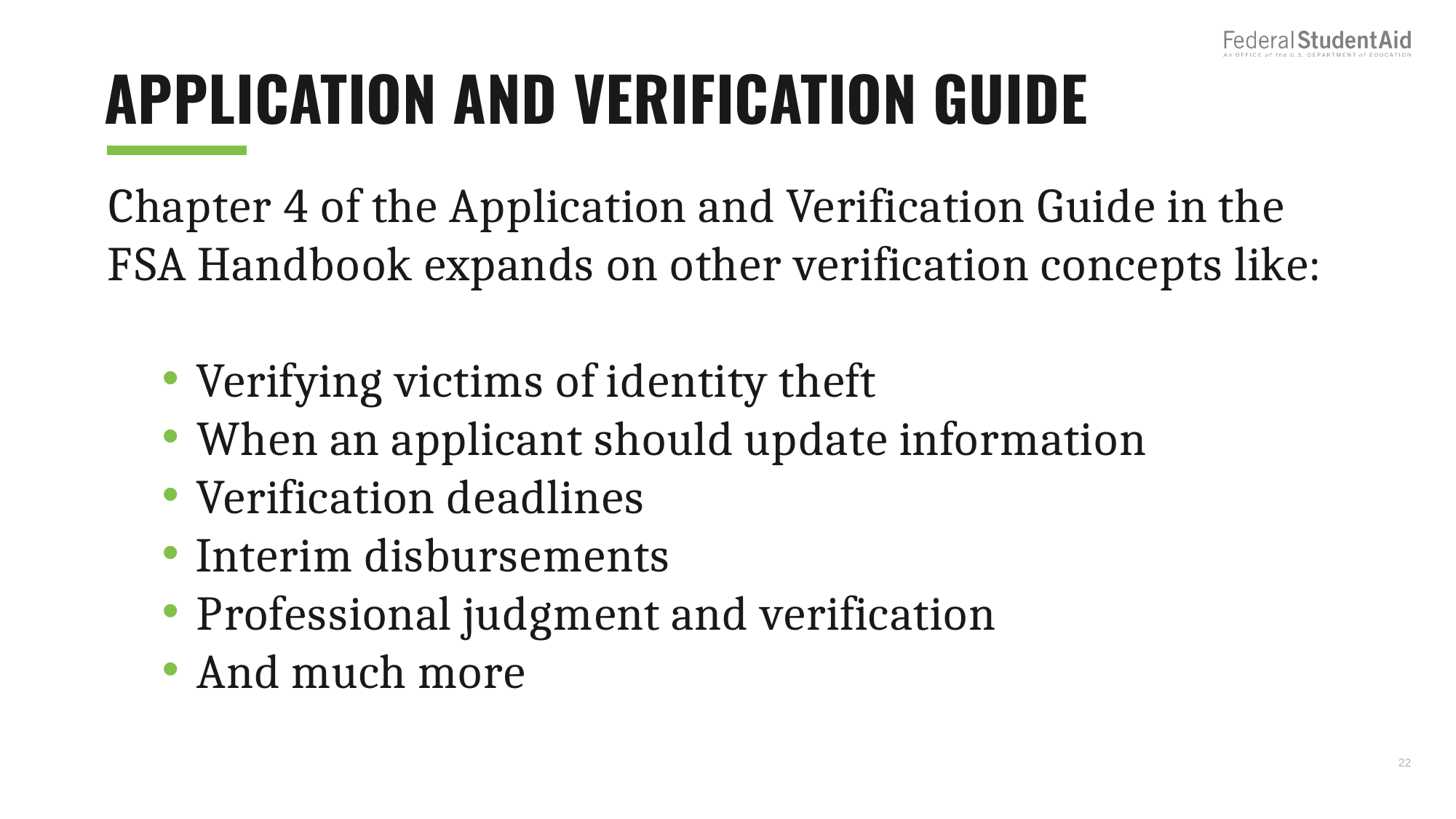

# Application and Verification guide
Chapter 4 of the Application and Verification Guide in the FSA Handbook expands on other verification concepts like:

Verifying victims of identity theft
When an applicant should update information
Verification deadlines
Interim disbursements
Professional judgment and verification
And much more
22